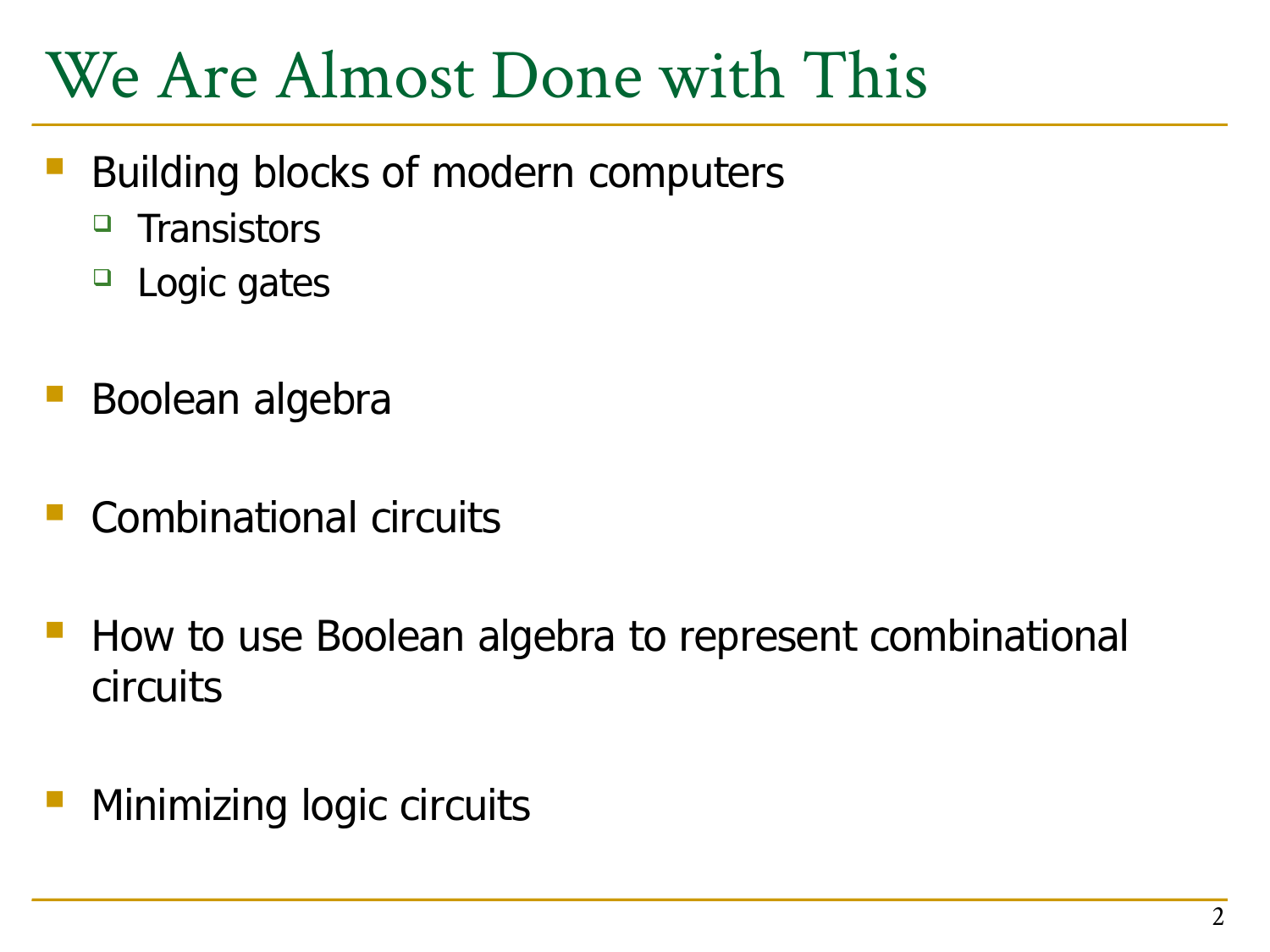

# We Are Almost Done with This
Building blocks of modern computers
Transistors
Logic gates

Boolean algebra

Combinational circuits

How to use Boolean algebra to represent combinational circuits

Minimizing logic circuits
2